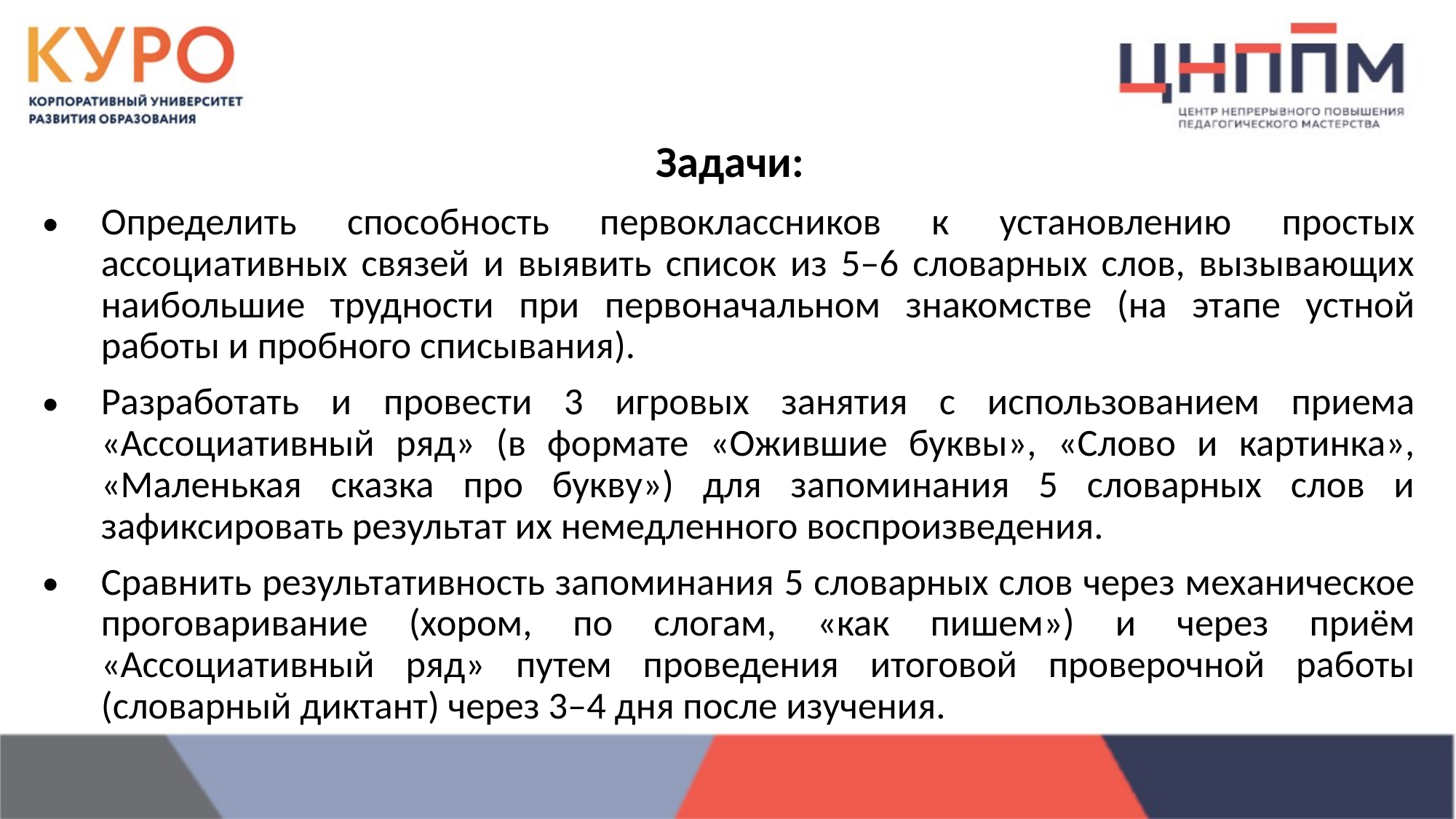

Задачи:
Определить способность первоклассников к установлению простых ассоциативных связей и выявить список из 5–6 словарных слов, вызывающих наибольшие трудности при первоначальном знакомстве (на этапе устной работы и пробного списывания).
Разработать и провести 3 игровых занятия с использованием приема «Ассоциативный ряд» (в формате «Ожившие буквы», «Слово и картинка», «Маленькая сказка про букву») для запоминания 5 словарных слов и зафиксировать результат их немедленного воспроизведения.
Сравнить результативность запоминания 5 словарных слов через механическое проговаривание (хором, по слогам, «как пишем») и через приём «Ассоциативный ряд» путем проведения итоговой проверочной работы (словарный диктант) через 3–4 дня после изучения.